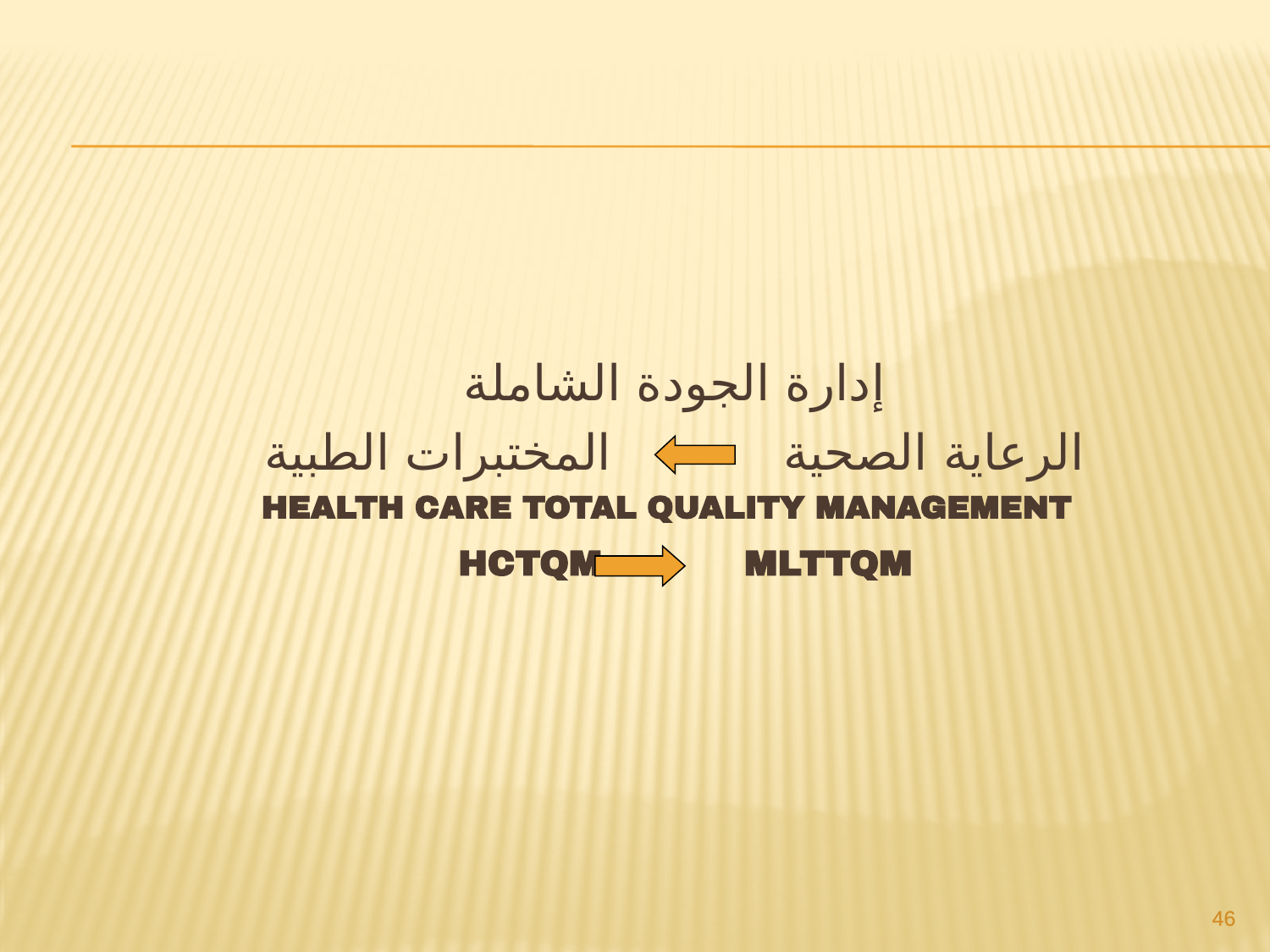

إدارة الجودة الشاملة
الرعاية الصحية           المختبرات الطبية
HEALTH CARE TOTAL QUALITY MANAGEMENT
HCTQM            MLTTQM

46
46